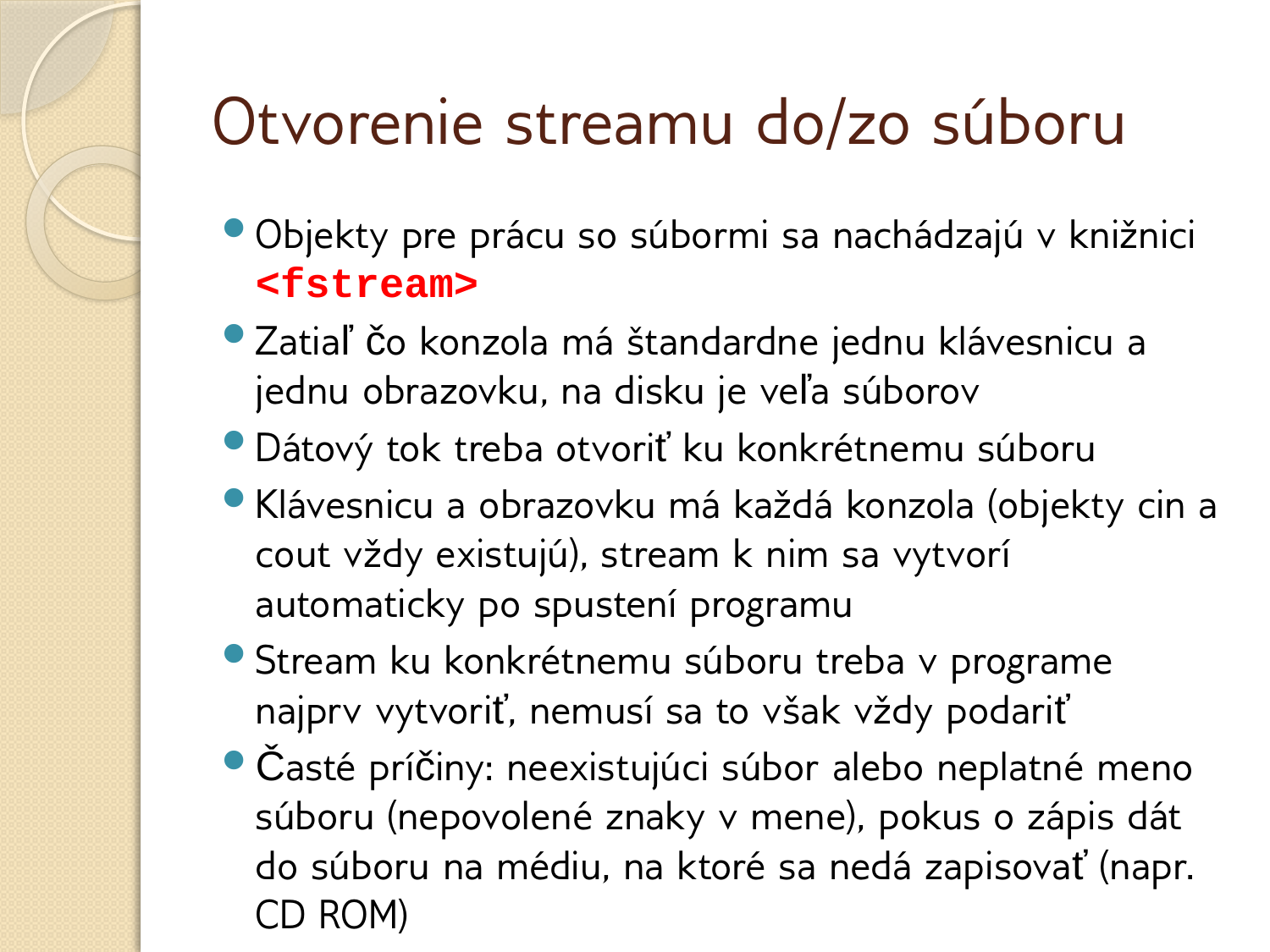

# Otvorenie streamu do/zo súboru
Objekty pre prácu so súbormi sa nachádzajú v knižnici <fstream>
Zatiaľ čo konzola má štandardne jednu klávesnicu a jednu obrazovku, na disku je veľa súborov
Dátový tok treba otvoriť ku konkrétnemu súboru
Klávesnicu a obrazovku má každá konzola (objekty cin a cout vždy existujú), stream k nim sa vytvorí automaticky po spustení programu
Stream ku konkrétnemu súboru treba v programe najprv vytvoriť, nemusí sa to však vždy podariť
Časté príčiny: neexistujúci súbor alebo neplatné meno súboru (nepovolené znaky v mene), pokus o zápis dát do súboru na médiu, na ktoré sa nedá zapisovať (napr. CD ROM)